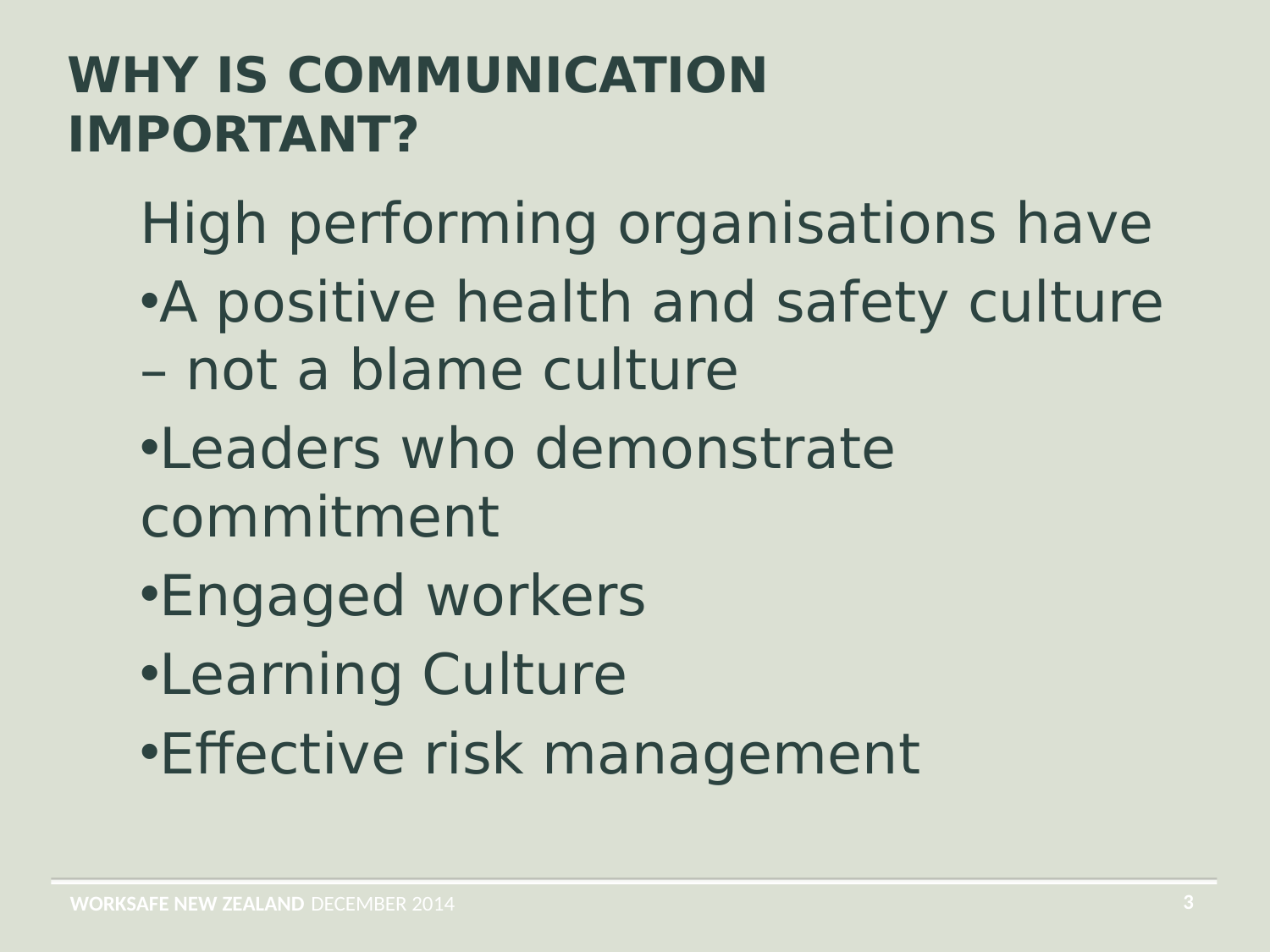

# Why is Communication Important?
High performing organisations have
A positive health and safety culture – not a blame culture
Leaders who demonstrate commitment
Engaged workers
Learning Culture
Effective risk management
3
WORKSAFE NEW ZEALAND
DECEMBER 2014